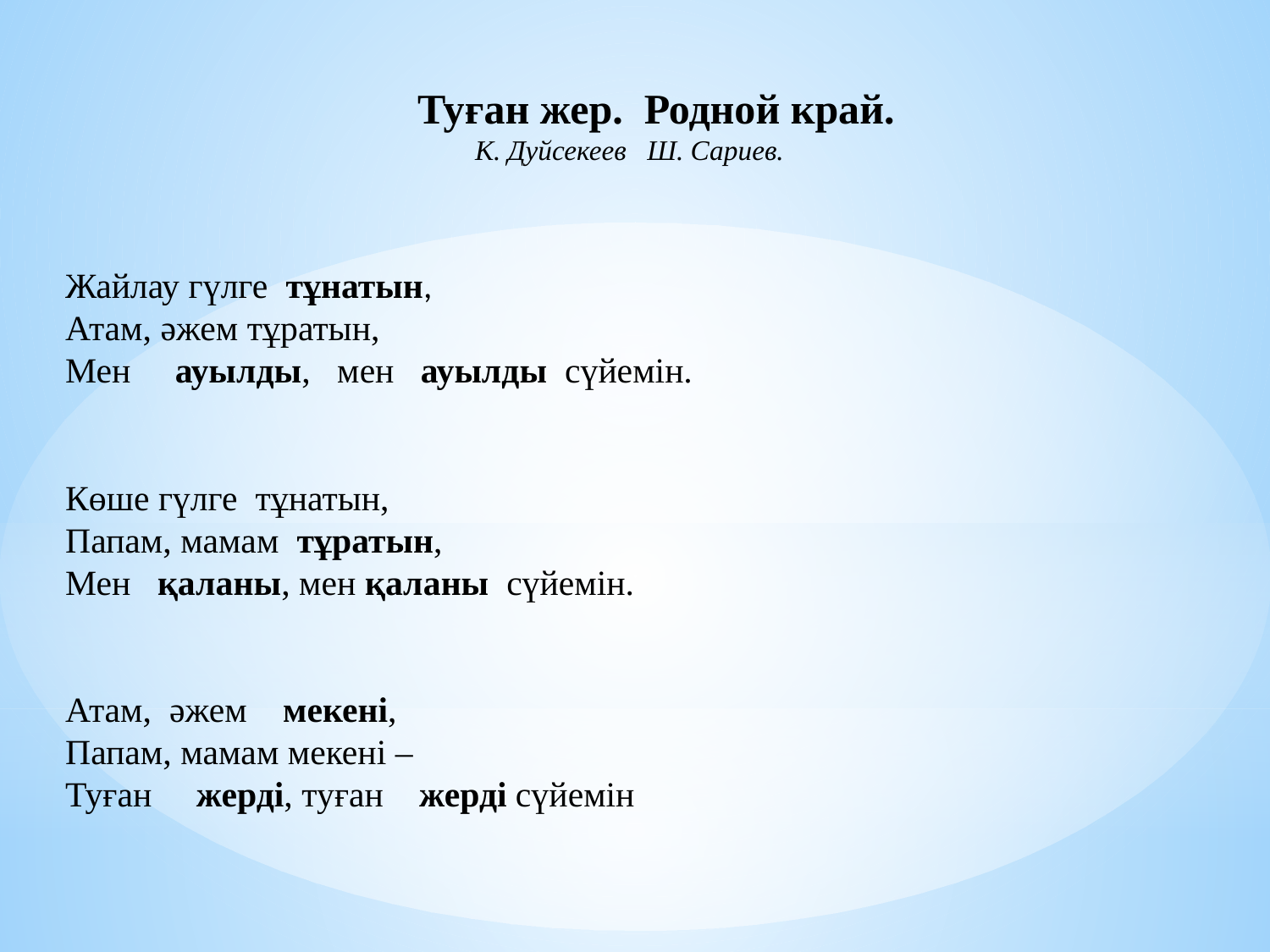

Туған жер.  Родной край.
К. Дуйсекеев   Ш. Сариев.

Жайлау гүлге  тұнатын,
Атам, әжем тұратын,
Мен     ауылды,   мен   ауылды  сүйемін.

Көше гүлге  тұнатын,
Папам, мамам  тұратын,
Мен   қаланы, мен қаланы  сүйемін.

Атам,  әжем    мекені,
Папам, мамам мекені –
Туған     жерді, туған    жерді сүйемін